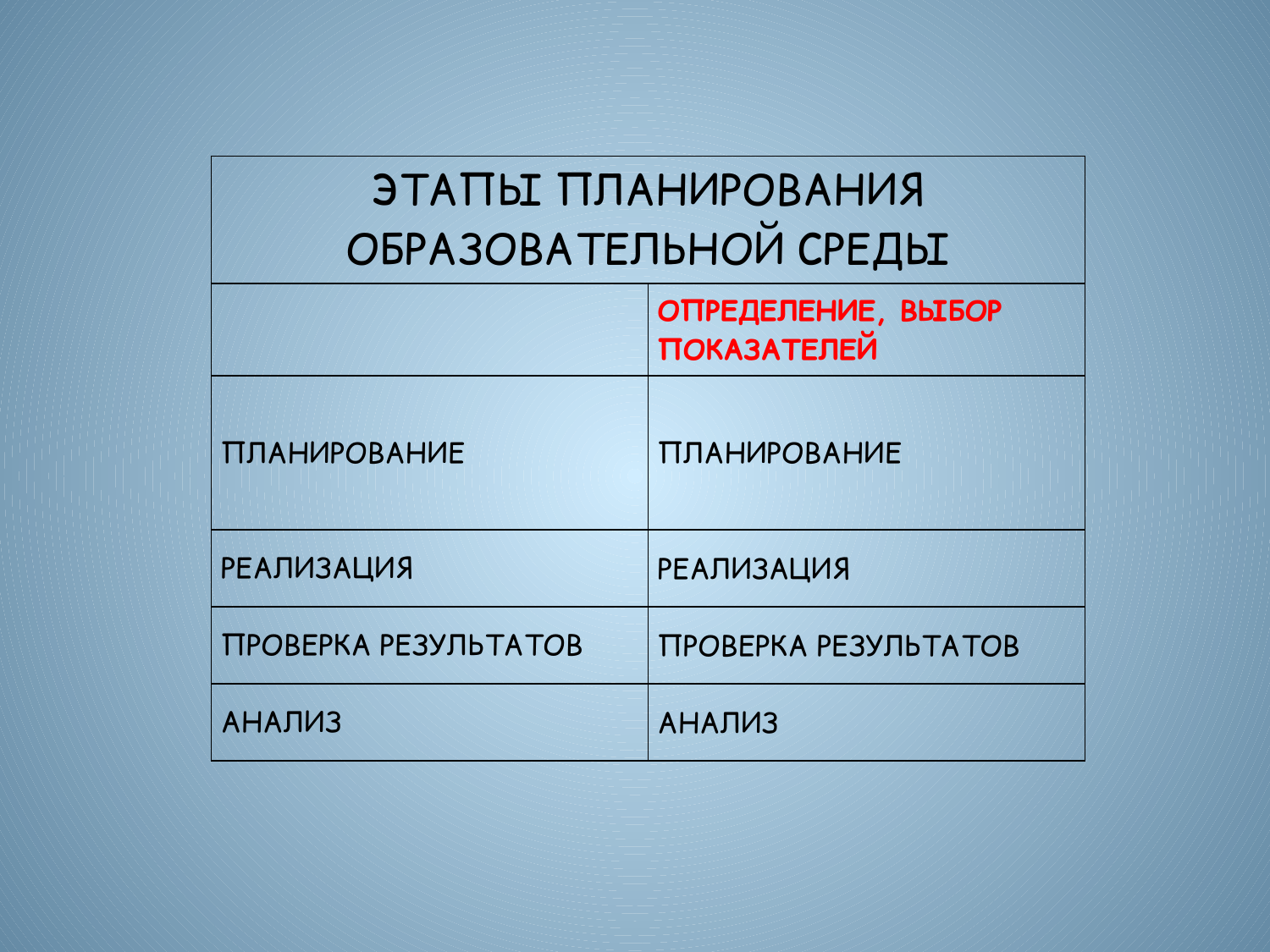

| ЭТАПЫ ПЛАНИРОВАНИЯ ОБРАЗОВАТЕЛЬНОЙ СРЕДЫ |  |
| --- | --- |
|  | ОПРЕДЕЛЕНИЕ, ВЫБОР ПОКАЗАТЕЛЕЙ |
| ПЛАНИРОВАНИЕ | ПЛАНИРОВАНИЕ |
| РЕАЛИЗАЦИЯ | РЕАЛИЗАЦИЯ |
| ПРОВЕРКА РЕЗУЛЬТАТОВ | ПРОВЕРКА РЕЗУЛЬТАТОВ |
| АНАЛИЗ | АНАЛИЗ |